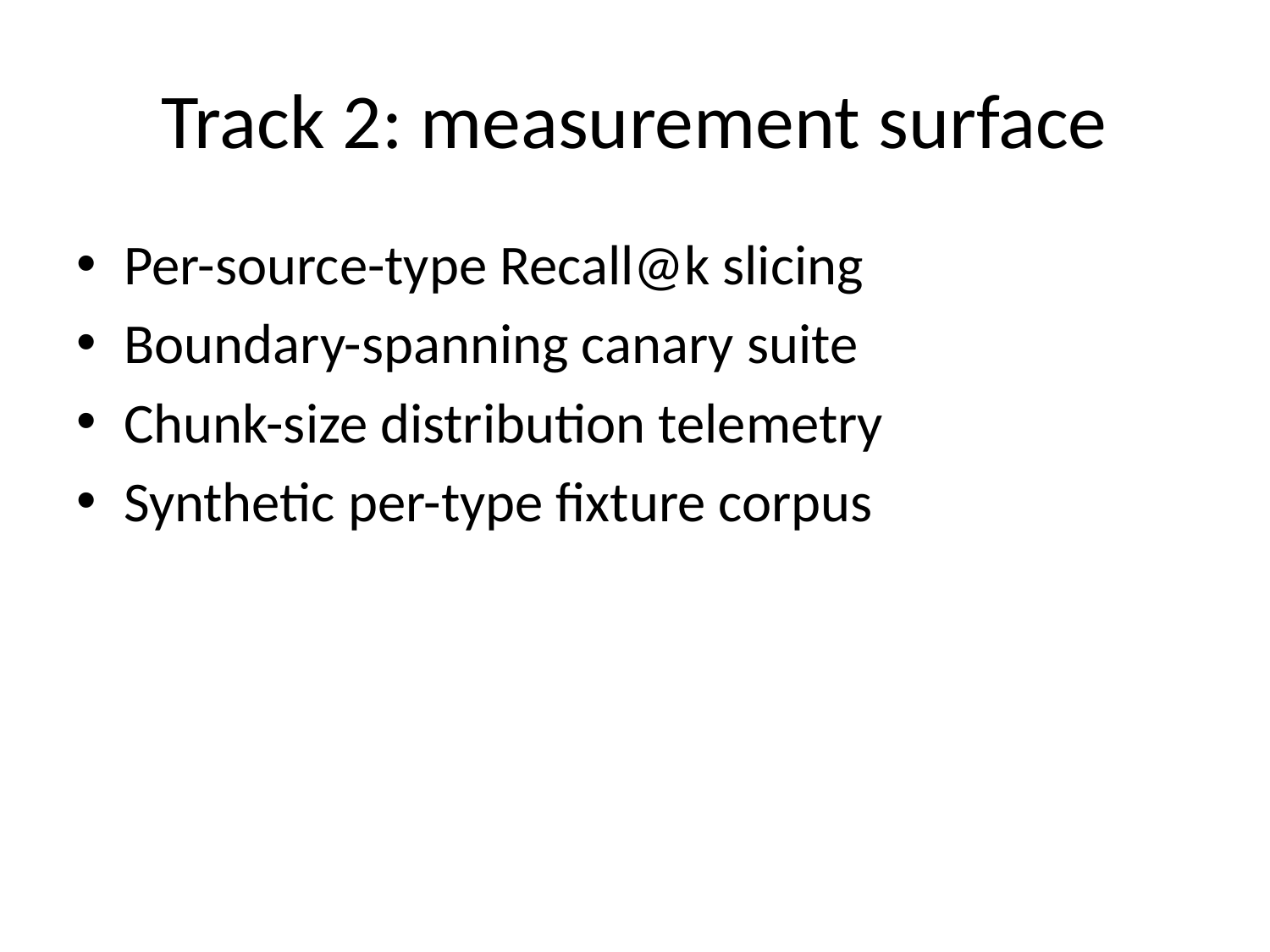

# Track 2: measurement surface
Per-source-type Recall@k slicing
Boundary-spanning canary suite
Chunk-size distribution telemetry
Synthetic per-type fixture corpus